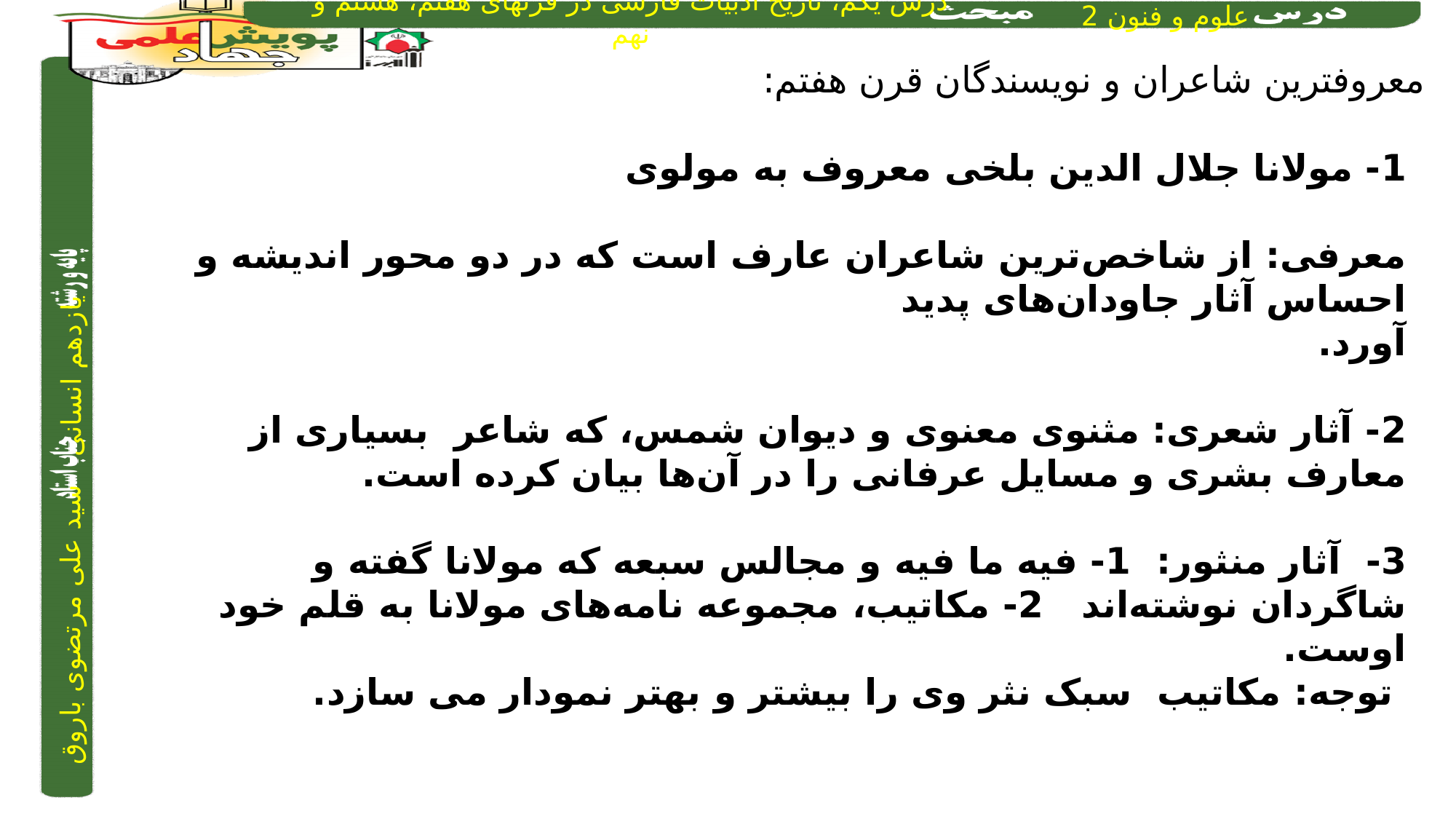

معروفترین شاعران و نویسندگان قرن هفتم:
1- مولانا جلال الدین بلخی معروف به مولوی

معرفی: از شاخص‌ترین شاعران عارف است که در دو محور اندیشه و احساس آثار جاودان‌های پدید
آورد.

2- آثار شعری: مثنوی معنوی و دیوان شمس، که شاعر  بسیاری از معارف بشری و مسایل عرفانی را در آن‌ها بیان کرده است.

3-  آثار منثور:  1- فیه ما فیه و مجالس سبعه که مولانا گفته و شاگردان نوشته‌اند   2- مکاتیب، مجموعه نامه‌های مولانا به قلم خود اوست.
 توجه: مکاتیب  سبک نثر وی را بیشتر و بهتر نمودار می سازد.